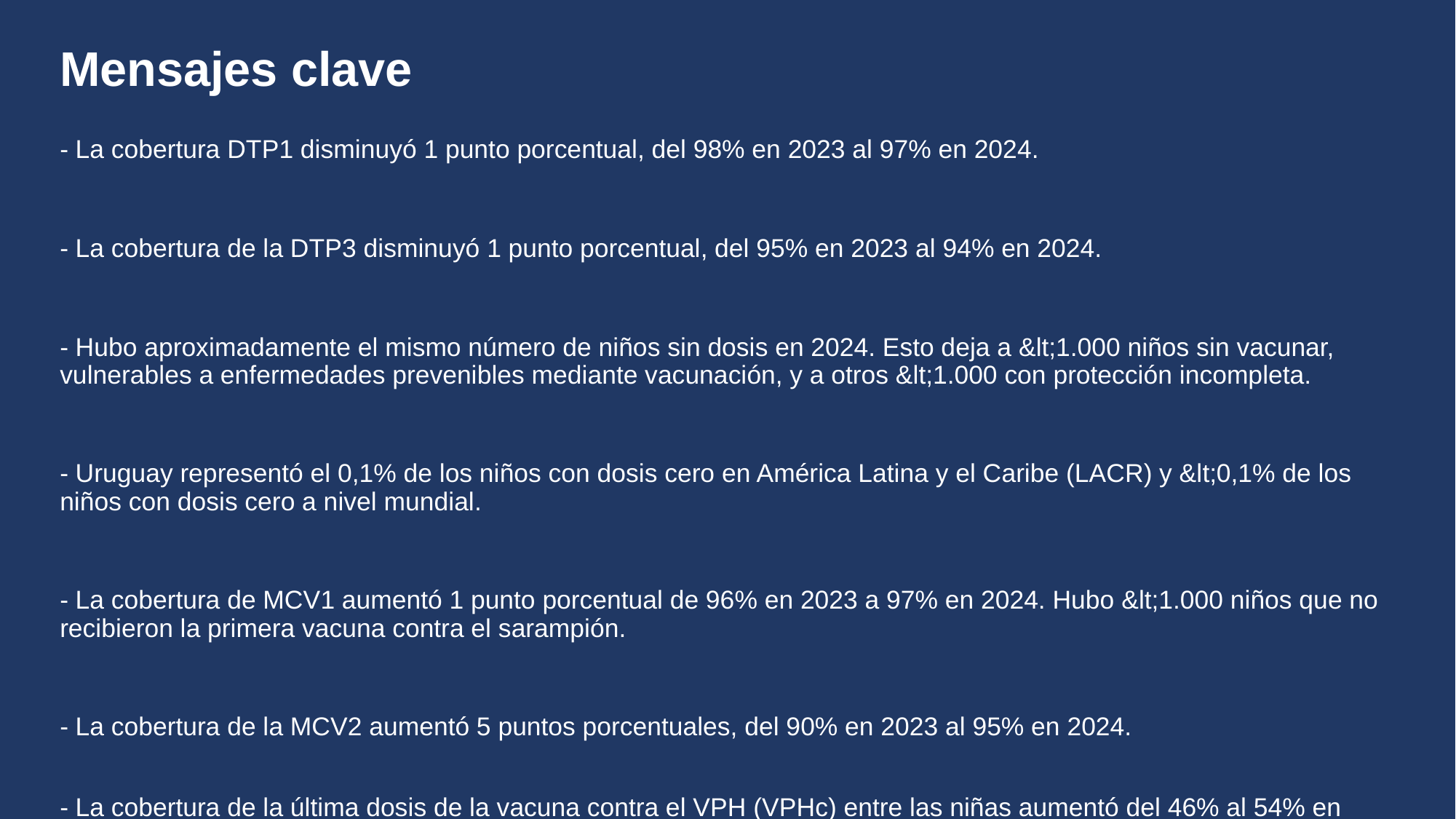

# Mensajes clave
- La cobertura DTP1 disminuyó 1 punto porcentual, del 98% en 2023 al 97% en 2024.

- La cobertura de la DTP3 disminuyó 1 punto porcentual, del 95% en 2023 al 94% en 2024.

- Hubo aproximadamente el mismo número de niños sin dosis en 2024. Esto deja a &lt;1.000 niños sin vacunar, vulnerables a enfermedades prevenibles mediante vacunación, y a otros &lt;1.000 con protección incompleta.

- Uruguay representó el 0,1% de los niños con dosis cero en América Latina y el Caribe (LACR) y &lt;0,1% de los niños con dosis cero a nivel mundial.

- La cobertura de MCV1 aumentó 1 punto porcentual de 96% en 2023 a 97% en 2024. Hubo &lt;1.000 niños que no recibieron la primera vacuna contra el sarampión.

- La cobertura de la MCV2 aumentó 5 puntos porcentuales, del 90% en 2023 al 95% en 2024.

- La cobertura de la última dosis de la vacuna contra el VPH (VPHc) entre las niñas aumentó del 46% al 54% en 2024 debido a la mejora de los resultados del programa.